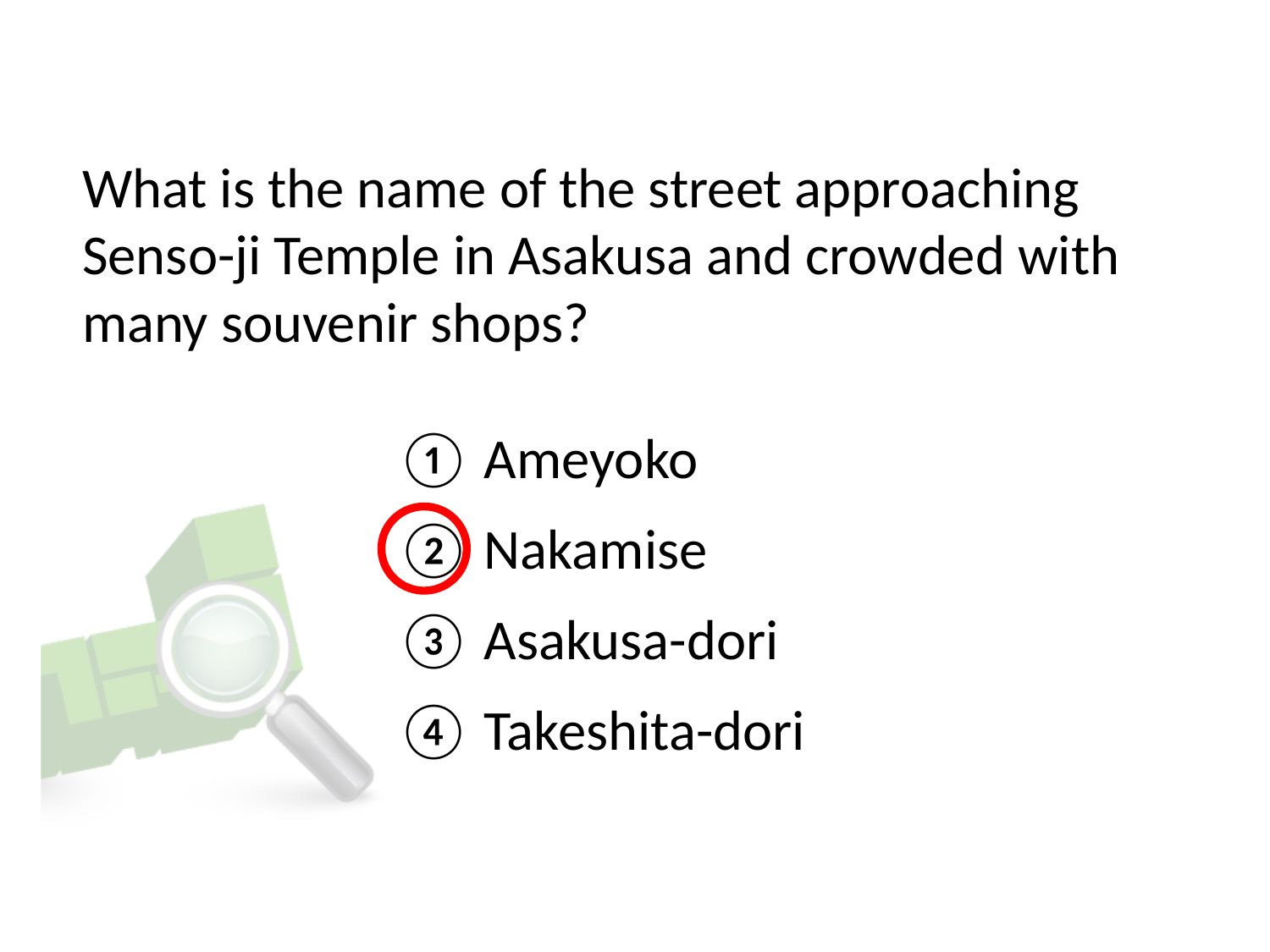

# What is the name of the street approaching Senso-ji Temple in Asakusa and crowded with many souvenir shops?
① Ameyoko
② Nakamise
③ Asakusa-dori
④ Takeshita-dori